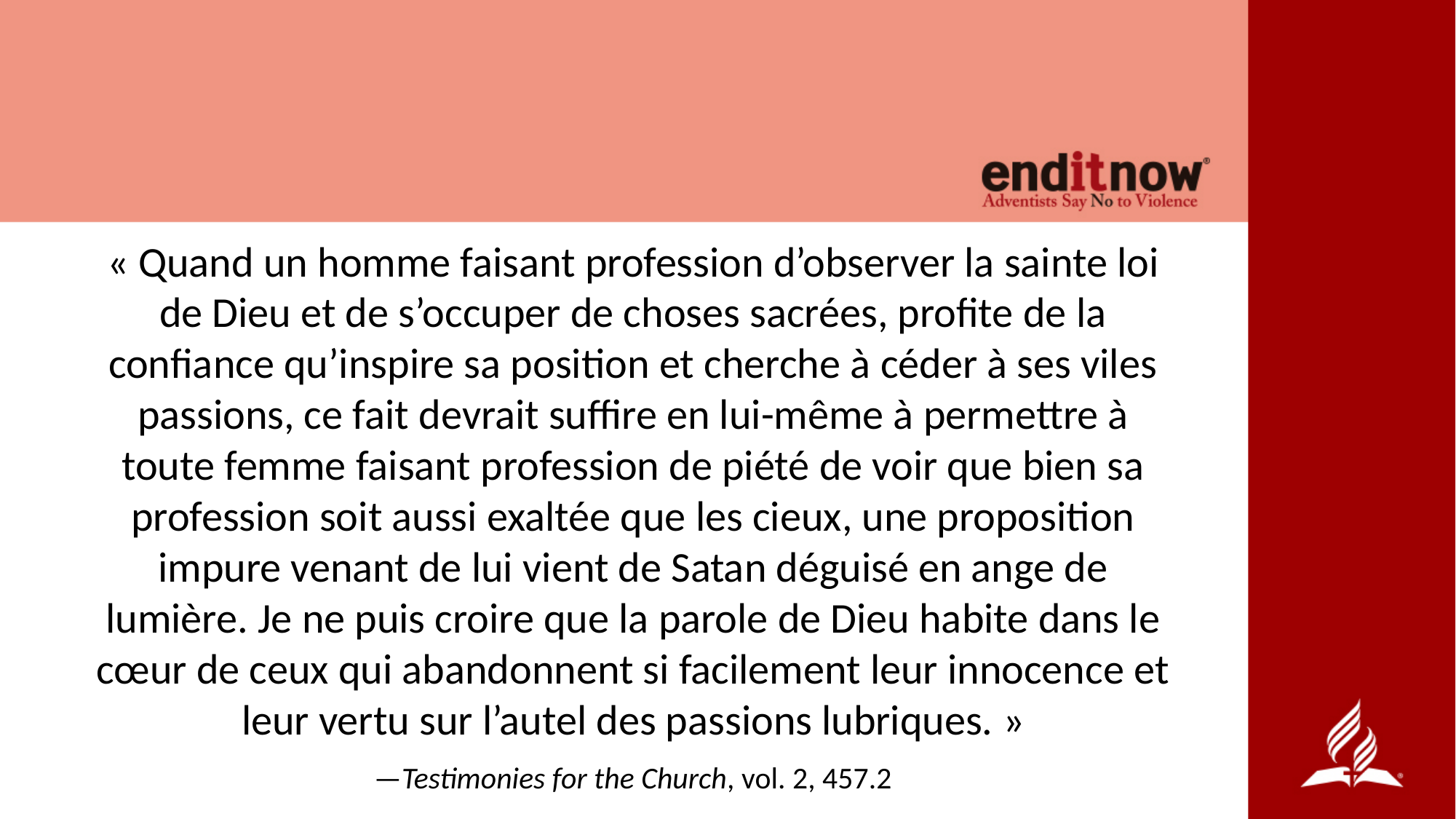

« Quand un homme faisant profession d’observer la sainte loi de Dieu et de s’occuper de choses sacrées, profite de la confiance qu’inspire sa position et cherche à céder à ses viles passions, ce fait devrait suffire en lui-même à permettre à toute femme faisant profession de piété de voir que bien sa profession soit aussi exaltée que les cieux, une proposition impure venant de lui vient de Satan déguisé en ange de lumière. Je ne puis croire que la parole de Dieu habite dans le cœur de ceux qui abandonnent si facilement leur innocence et leur vertu sur l’autel des passions lubriques. »
—Testimonies for the Church, vol. 2, 457.2